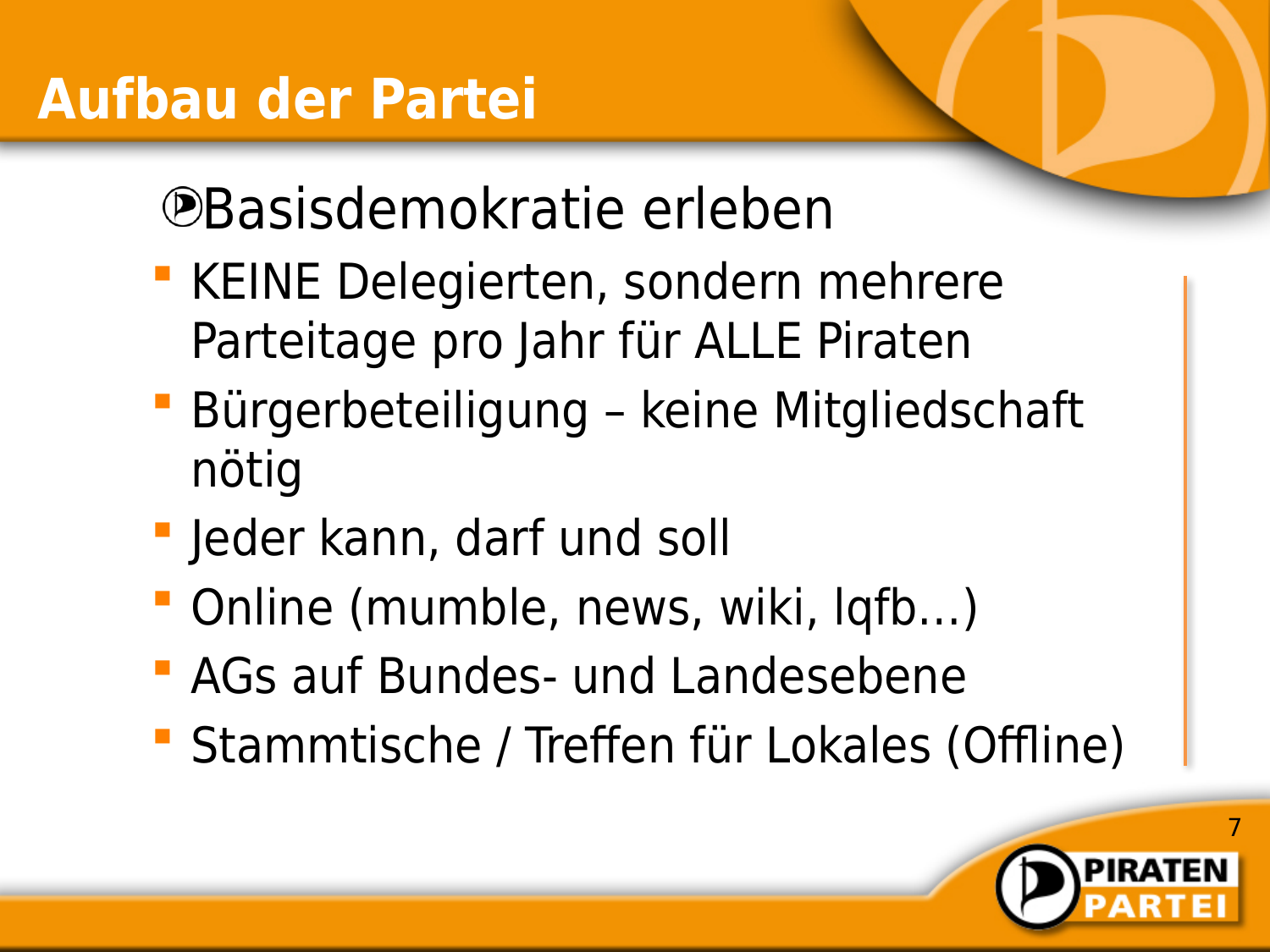

# Aufbau der Partei
Basisdemokratie erleben
KEINE Delegierten, sondern mehrere Parteitage pro Jahr für ALLE Piraten
Bürgerbeteiligung – keine Mitgliedschaft nötig
Jeder kann, darf und soll
Online (mumble, news, wiki, lqfb…)
AGs auf Bundes- und Landesebene
Stammtische / Treffen für Lokales (Offline)

7